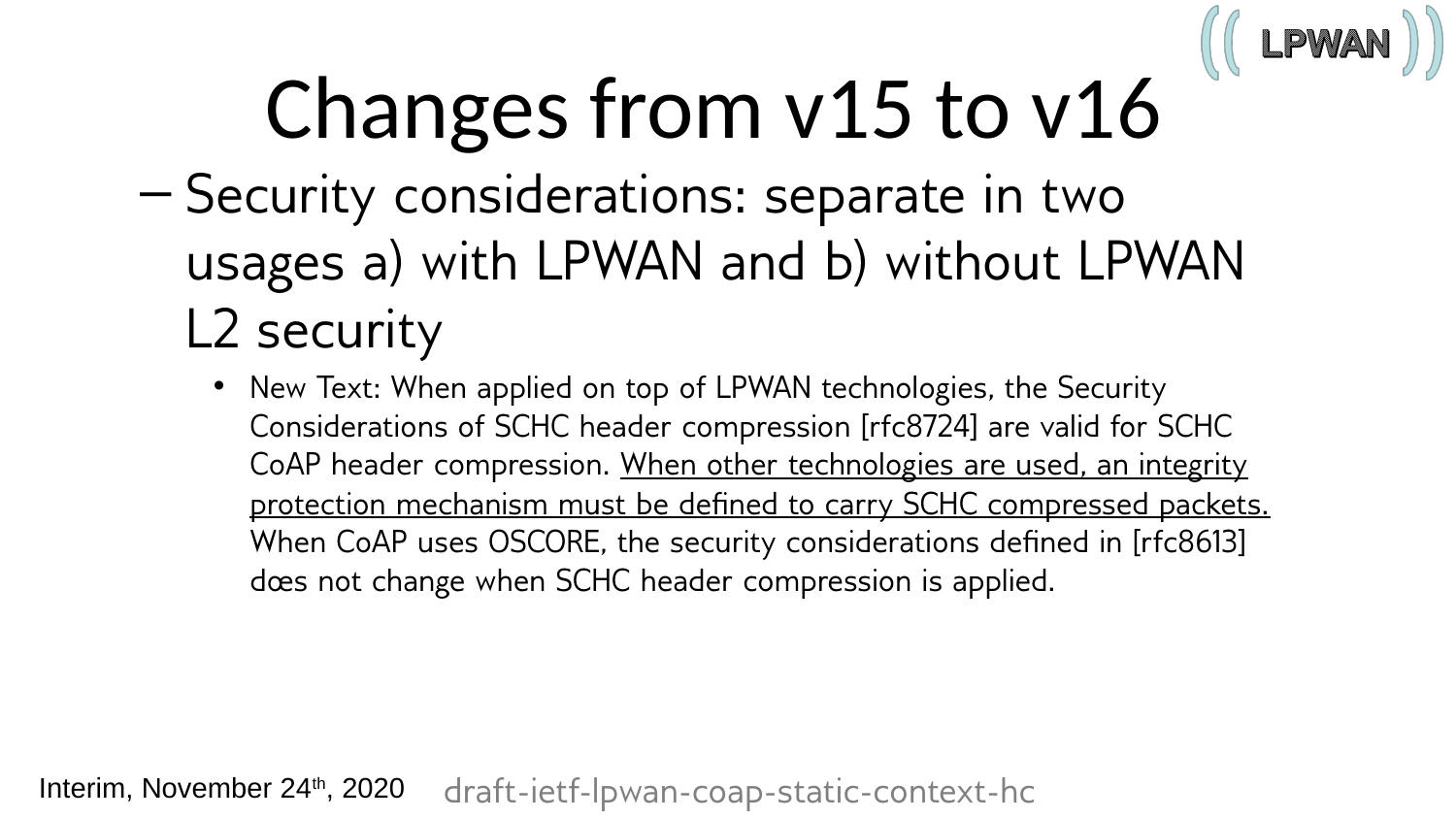

# Changes from v15 to v16
Security considerations: separate in two usages a) with LPWAN and b) without LPWAN L2 security
New Text: When applied on top of LPWAN technologies, the Security Considerations of SCHC header compression [rfc8724] are valid for SCHC CoAP header compression. When other technologies are used, an integrity protection mechanism must be defined to carry SCHC compressed packets. When CoAP uses OSCORE, the security considerations defined in [rfc8613] does not change when SCHC header compression is applied.

draft-ietf-lpwan-coap-static-context-hc